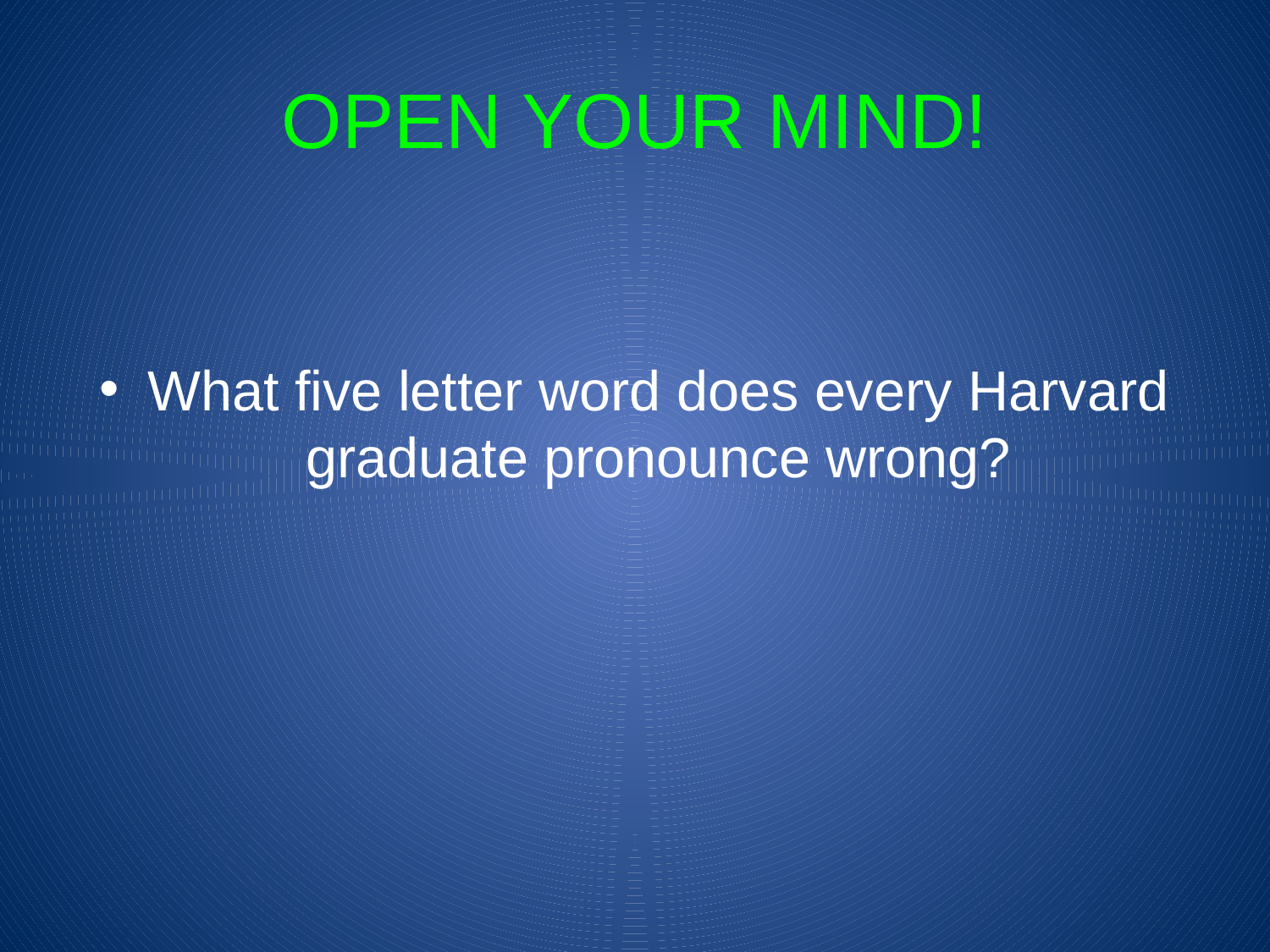

# OPEN YOUR MIND!

What five letter word does every Harvard graduate pronounce wrong?